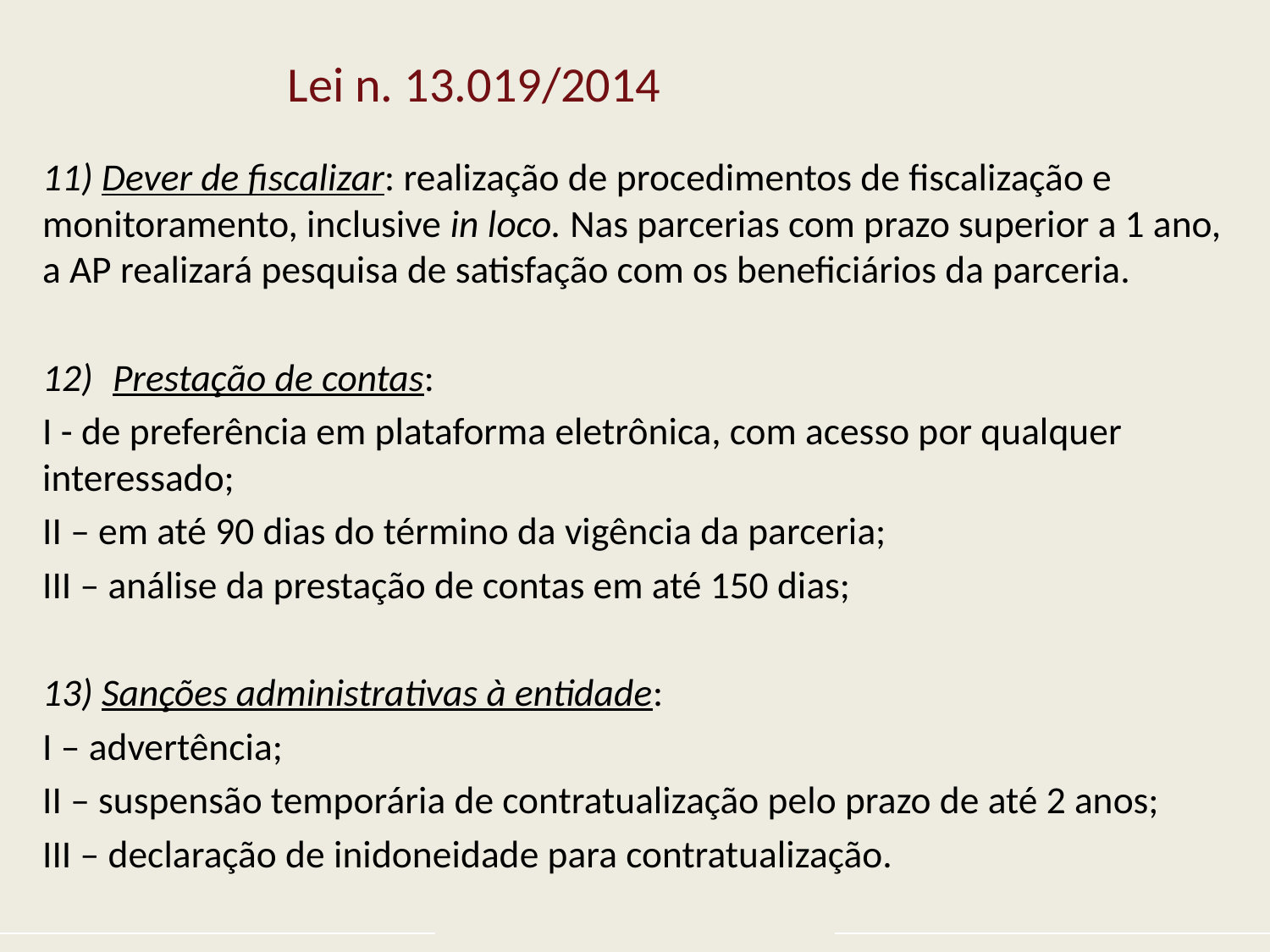

# Lei n. 13.019/2014
11) Dever de fiscalizar: realização de procedimentos de fiscalização e monitoramento, inclusive in loco. Nas parcerias com prazo superior a 1 ano, a AP realizará pesquisa de satisfação com os beneficiários da parceria.

Prestação de contas:
I - de preferência em plataforma eletrônica, com acesso por qualquer interessado;
II – em até 90 dias do término da vigência da parceria;
III – análise da prestação de contas em até 150 dias;

13) Sanções administrativas à entidade:
I – advertência;
II – suspensão temporária de contratualização pelo prazo de até 2 anos;
III – declaração de inidoneidade para contratualização.